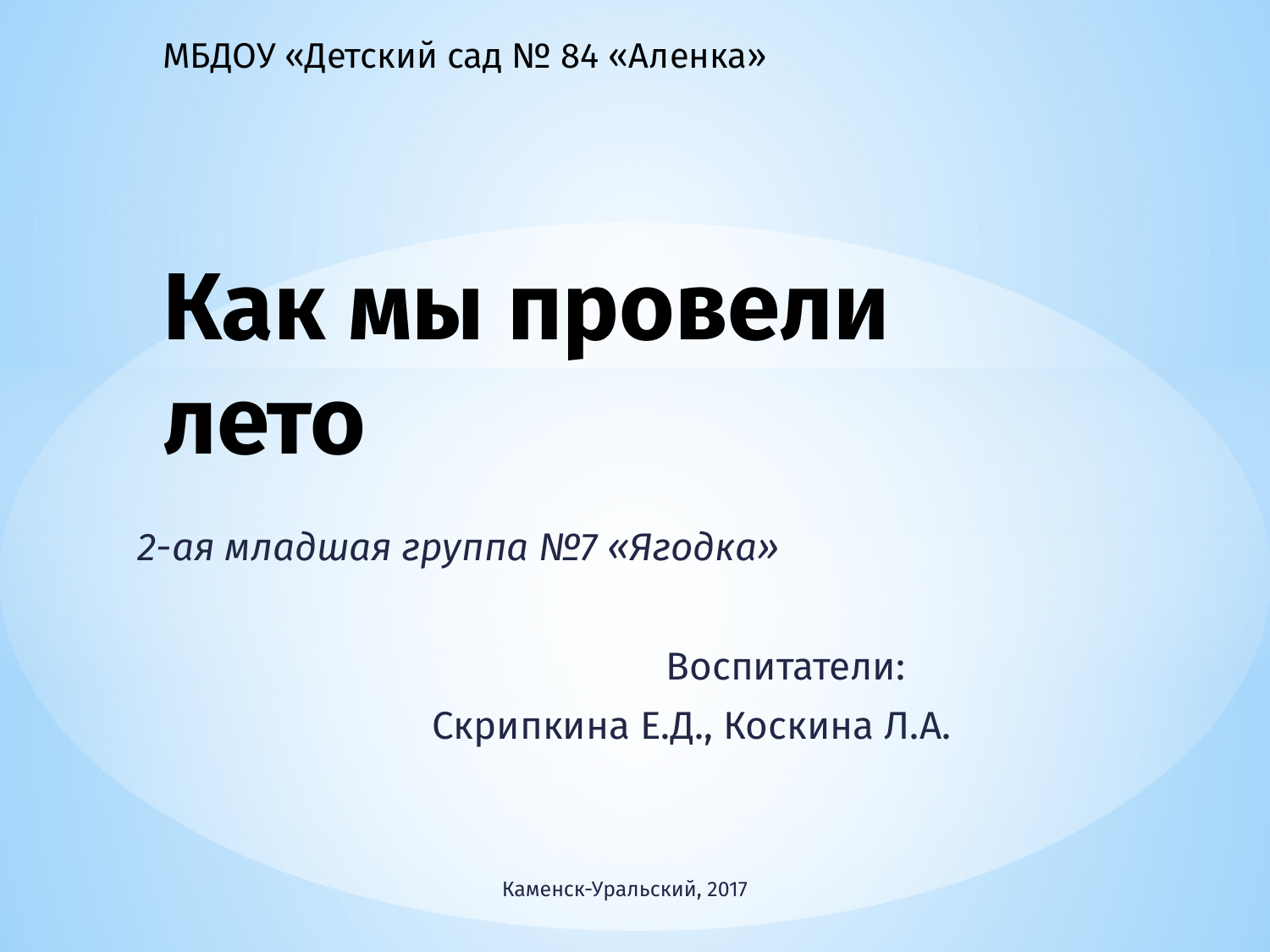

# МБДОУ «Детский сад № 84 «Аленка» Как мы провели лето
 2-ая младшая группа №7 «Ягодка»

                                                     Воспитатели:
                              Скрипкина Е.Д., Коскина Л.А.

Каменск-Уральский, 2017